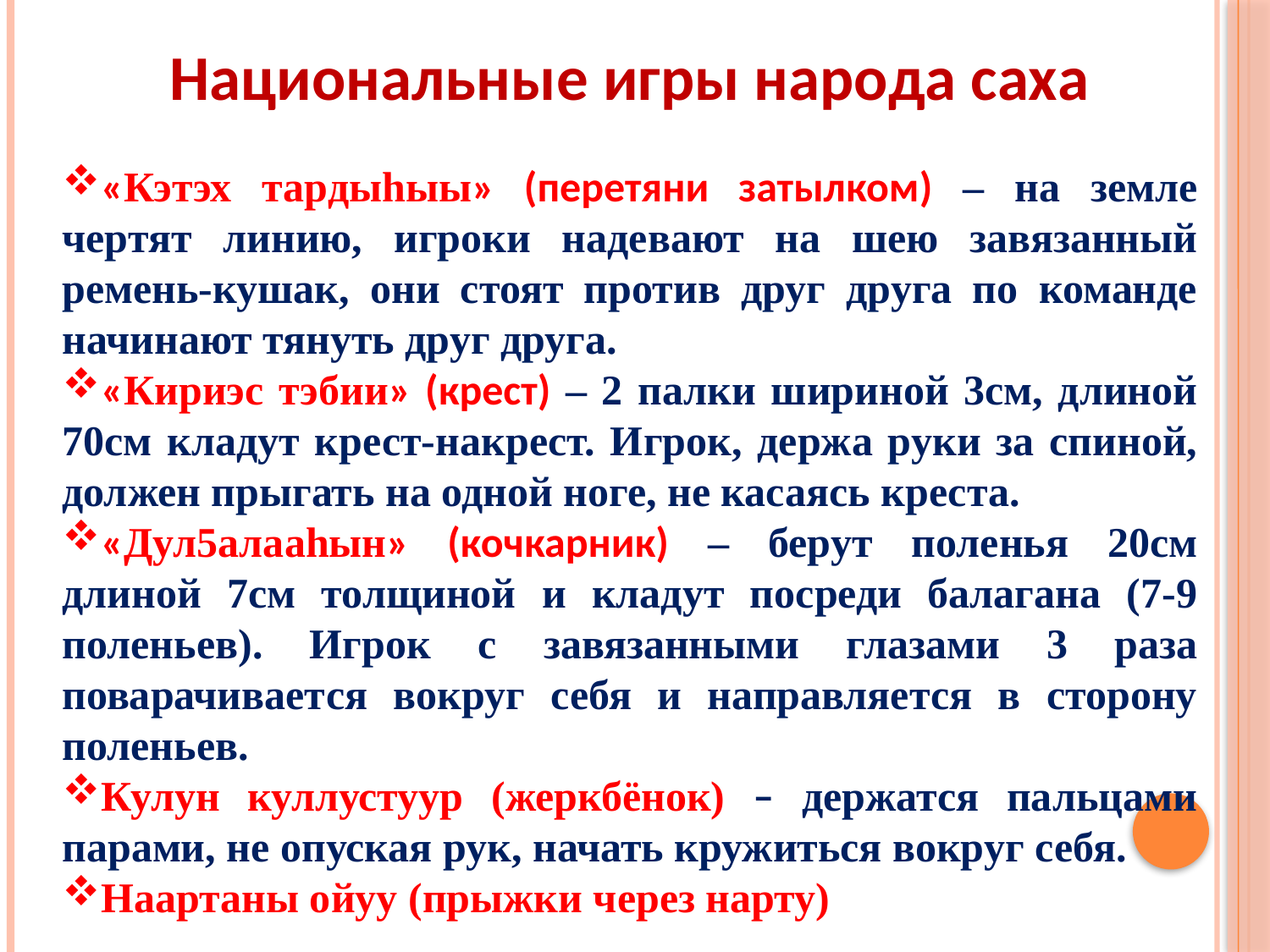

Национальные игры народа саха

«Кэтэх тардыhыы» (перетяни затылком) – на земле чертят линию, игроки надевают на шею завязанный ремень-кушак, они стоят против друг друга по команде начинают тянуть друг друга.
«Кириэс тэбии» (крест) – 2 палки шириной 3см, длиной 70см кладут крест-накрест. Игрок, держа руки за спиной, должен прыгать на одной ноге, не касаясь креста.
«Дул5алааhын» (кочкарник) – берут поленья 20см длиной 7см толщиной и кладут посреди балагана (7-9 поленьев). Игрок с завязанными глазами 3 раза поварачивается вокруг себя и направляется в сторону поленьев.
Кулун куллустуур (жеркбёнок) – держатся пальцами парами, не опуская рук, начать кружиться вокруг себя.
Наартаны ойуу (прыжки через нарту)